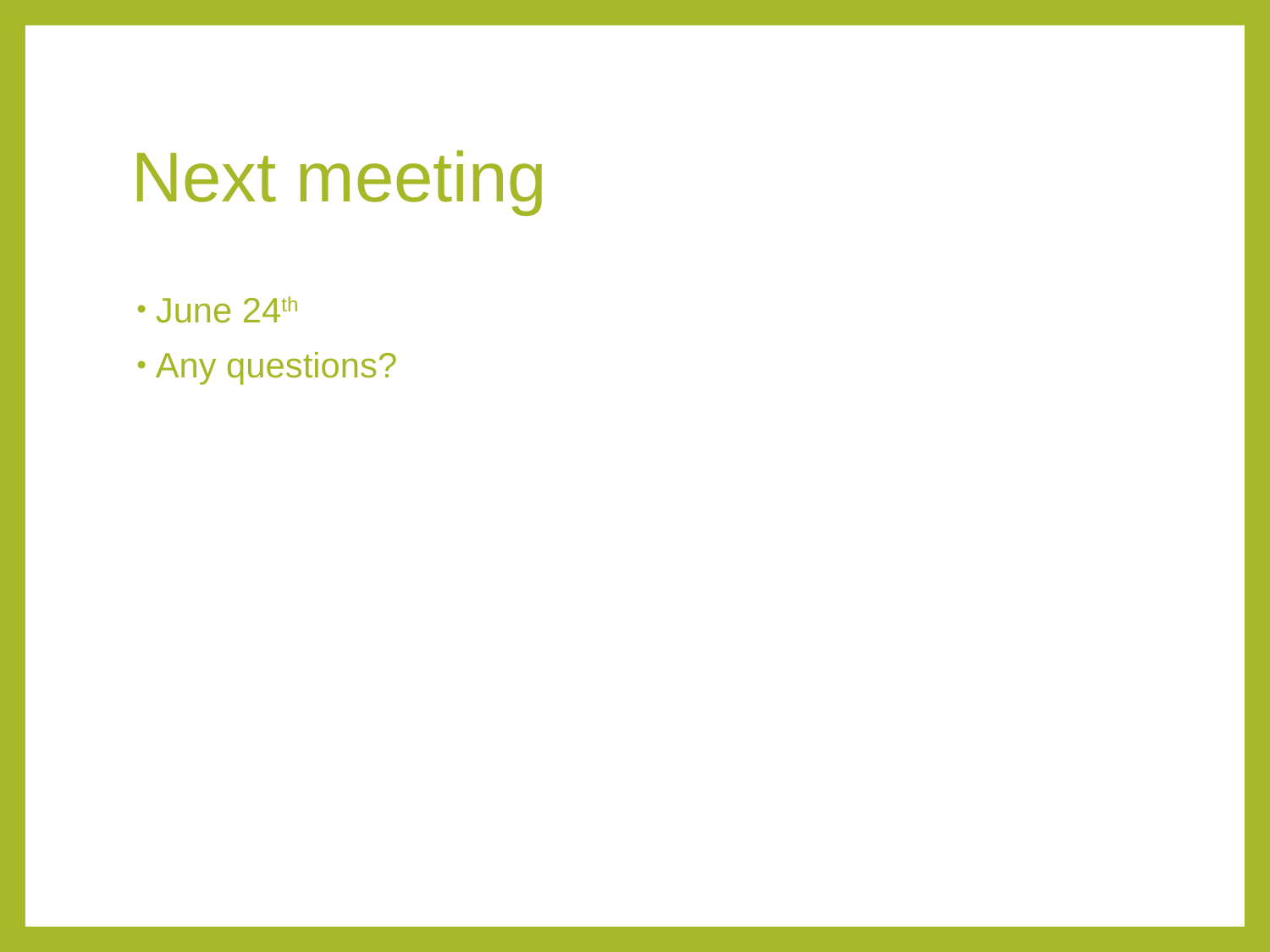

# Next meeting
June 24th
Any questions?